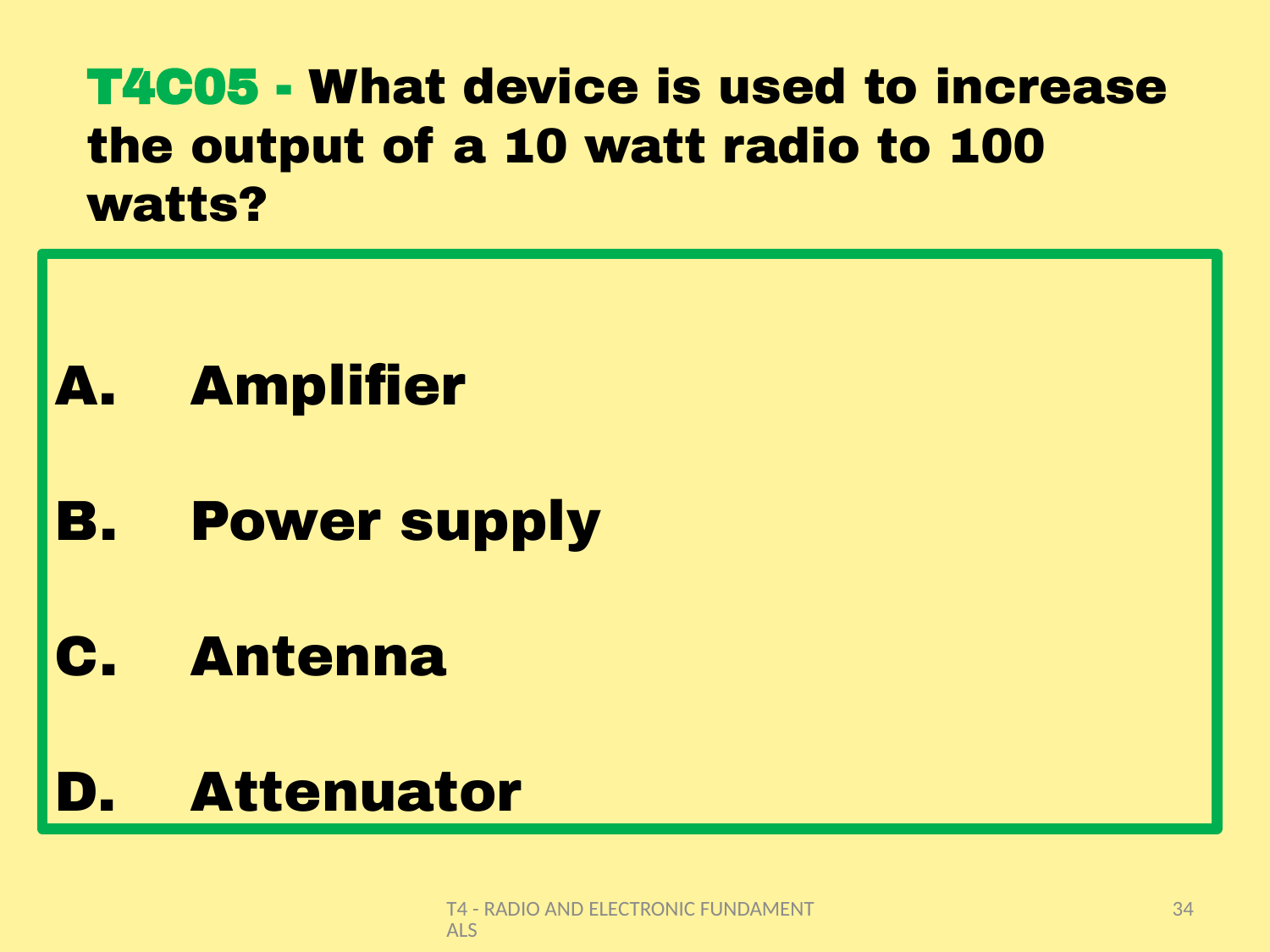

# T4C05 - What device is used to increase the output of a 10 watt radio to 100 watts?

Amplifier
Power supply
Antenna
Attenuator
T4 - RADIO AND ELECTRONIC FUNDAMENTALS
34